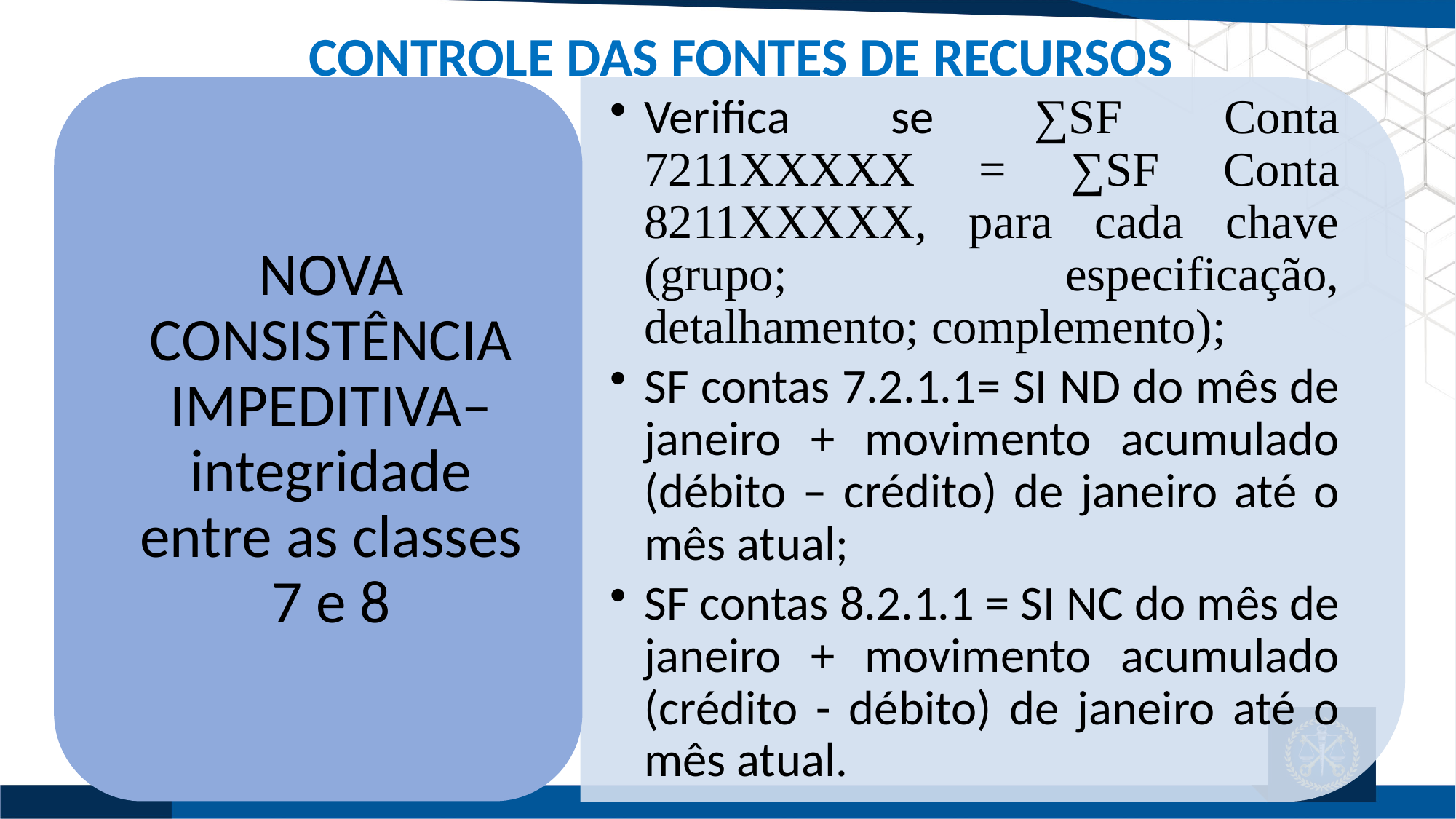

CONTROLE DAS FONTES DE RECURSOS
Verifica se ∑SF Conta 7211XXXXX = ∑SF Conta 8211XXXXX, para cada chave (grupo; especificação, detalhamento; complemento);
SF contas 7.2.1.1= SI ND do mês de janeiro + movimento acumulado (débito – crédito) de janeiro até o mês atual;
SF contas 8.2.1.1 = SI NC do mês de janeiro + movimento acumulado (crédito - débito) de janeiro até o mês atual.
NOVA CONSISTÊNCIA IMPEDITIVA– integridade entre as classes 7 e 8